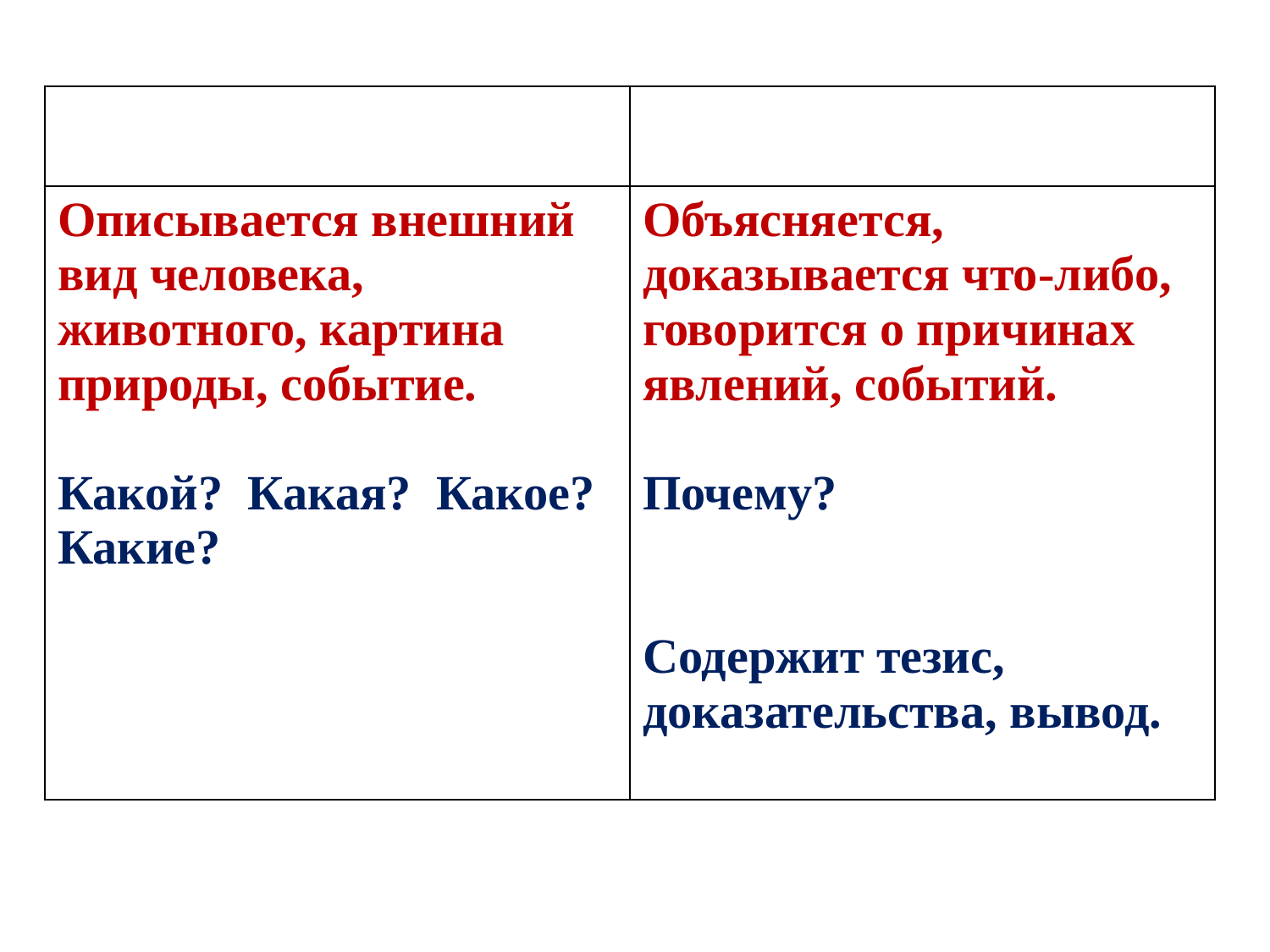

|  |  |
| --- | --- |
| Описывается внешний вид человека, животного, картина природы, событие. Какой? Какая? Какое? Какие? | Объясняется, доказывается что-либо, говорится о причинах явлений, событий. Почему? Содержит тезис, доказательства, вывод. |